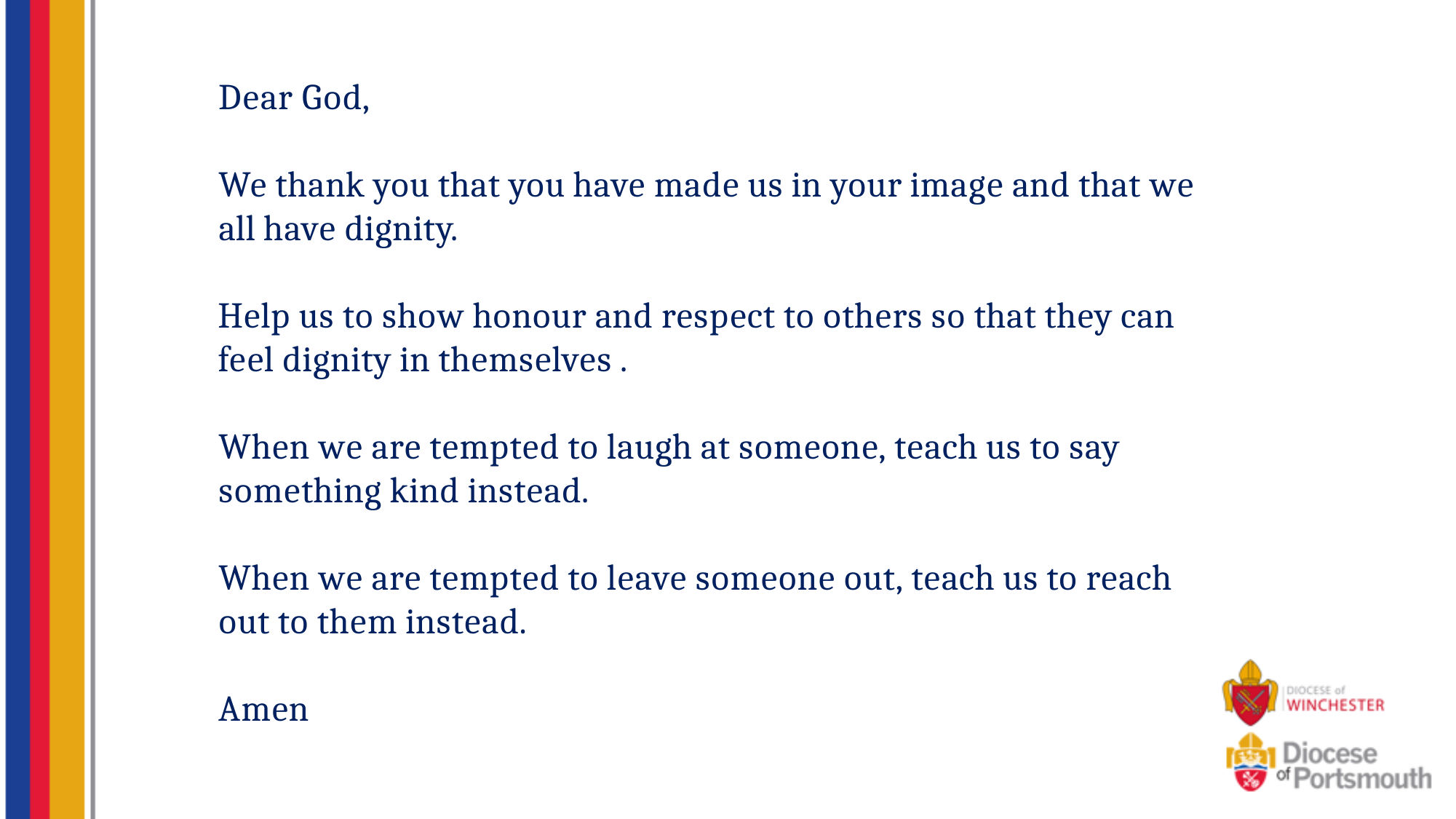

Dear God,

We thank you that you have made us in your image and that we all have dignity.

Help us to show honour and respect to others so that they can feel dignity in themselves .
When we are tempted to laugh at someone, teach us to say something kind instead.
When we are tempted to leave someone out, teach us to reach out to them instead.

Amen